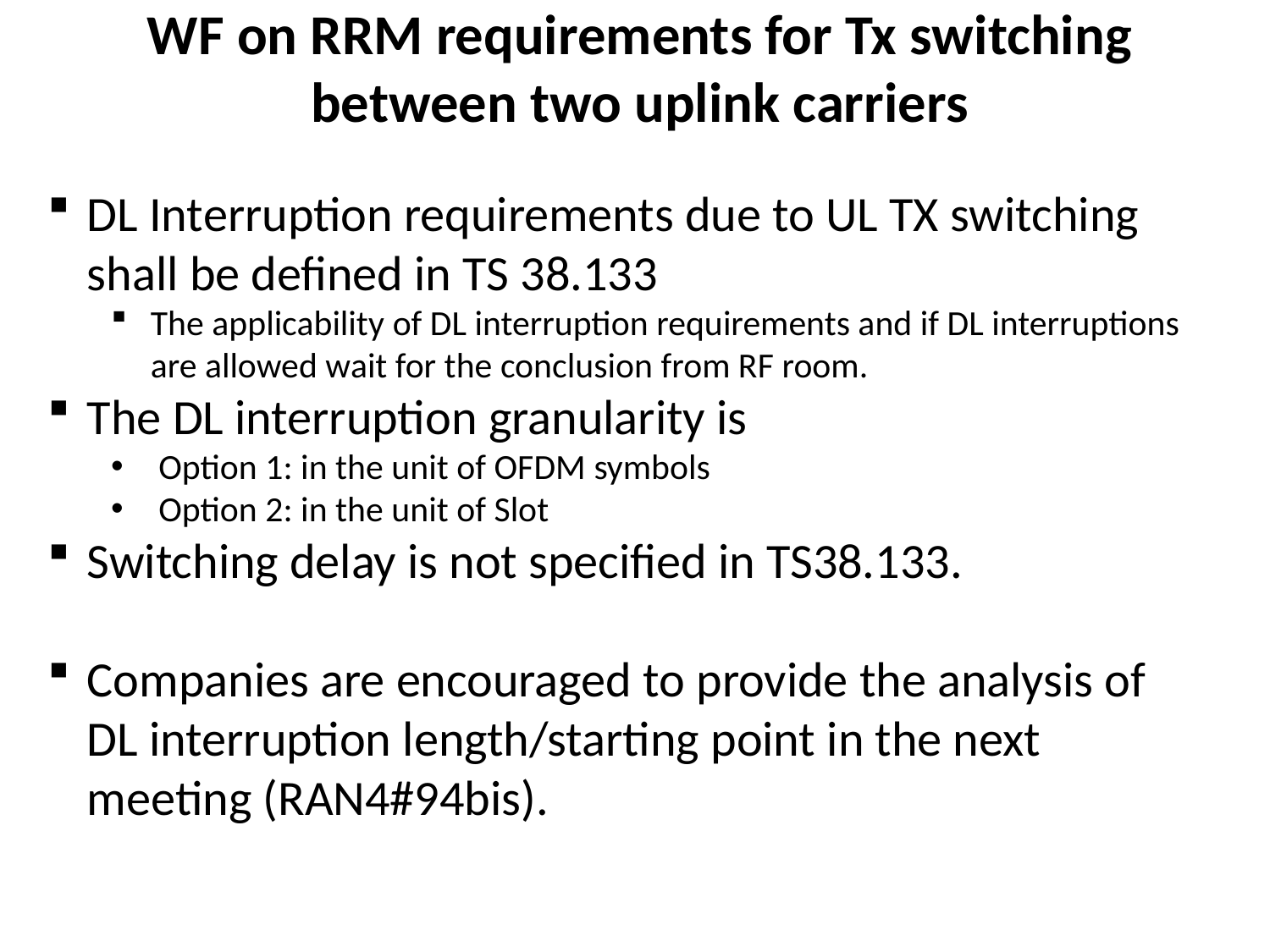

# WF on RRM requirements for Tx switching between two uplink carriers
DL Interruption requirements due to UL TX switching shall be defined in TS 38.133
The applicability of DL interruption requirements and if DL interruptions are allowed wait for the conclusion from RF room.
The DL interruption granularity is
Option 1: in the unit of OFDM symbols
Option 2: in the unit of Slot
Switching delay is not specified in TS38.133.

Companies are encouraged to provide the analysis of DL interruption length/starting point in the next meeting (RAN4#94bis).